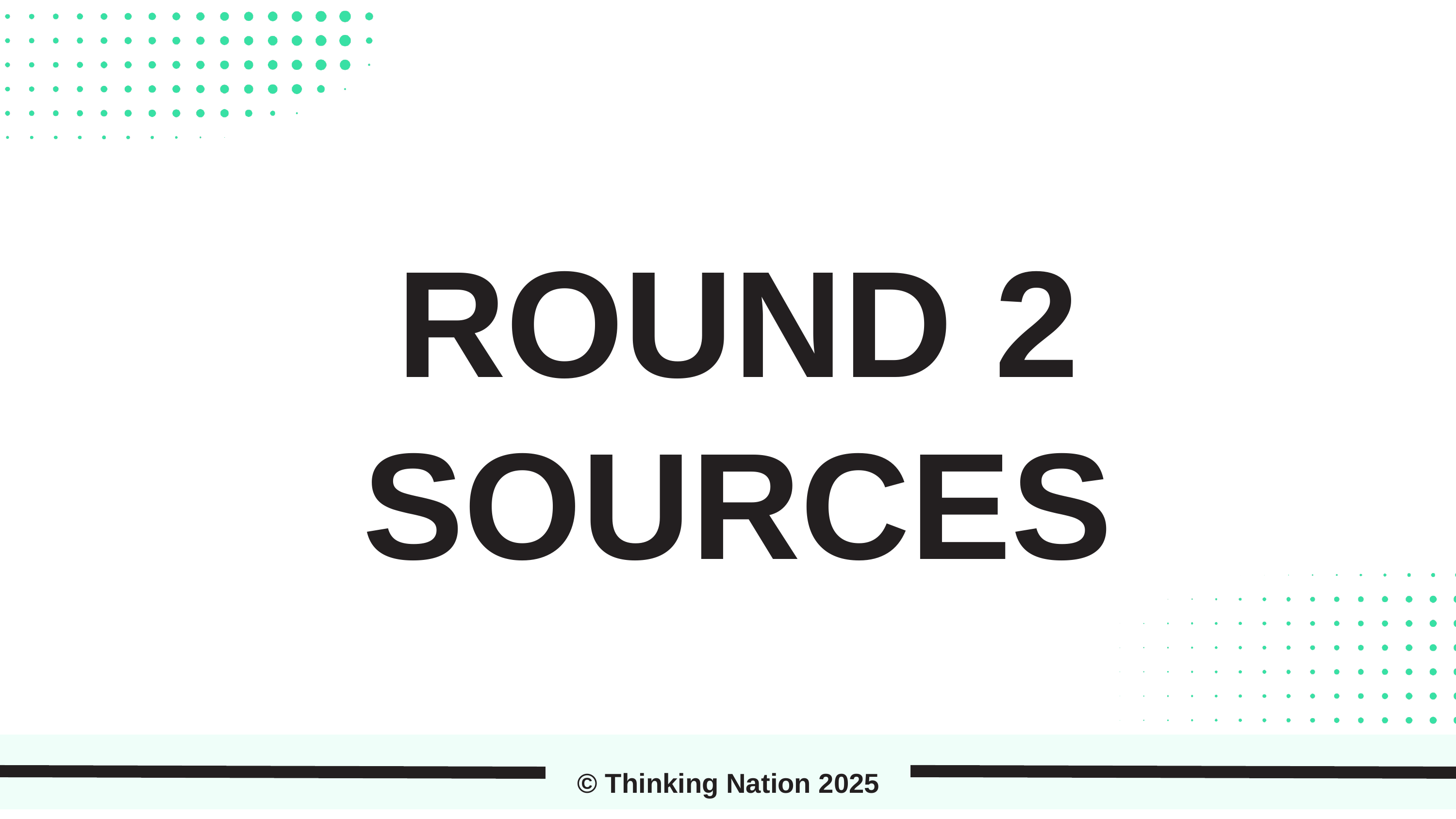

ROUND 2 SOURCES

© Thinking Nation 2025